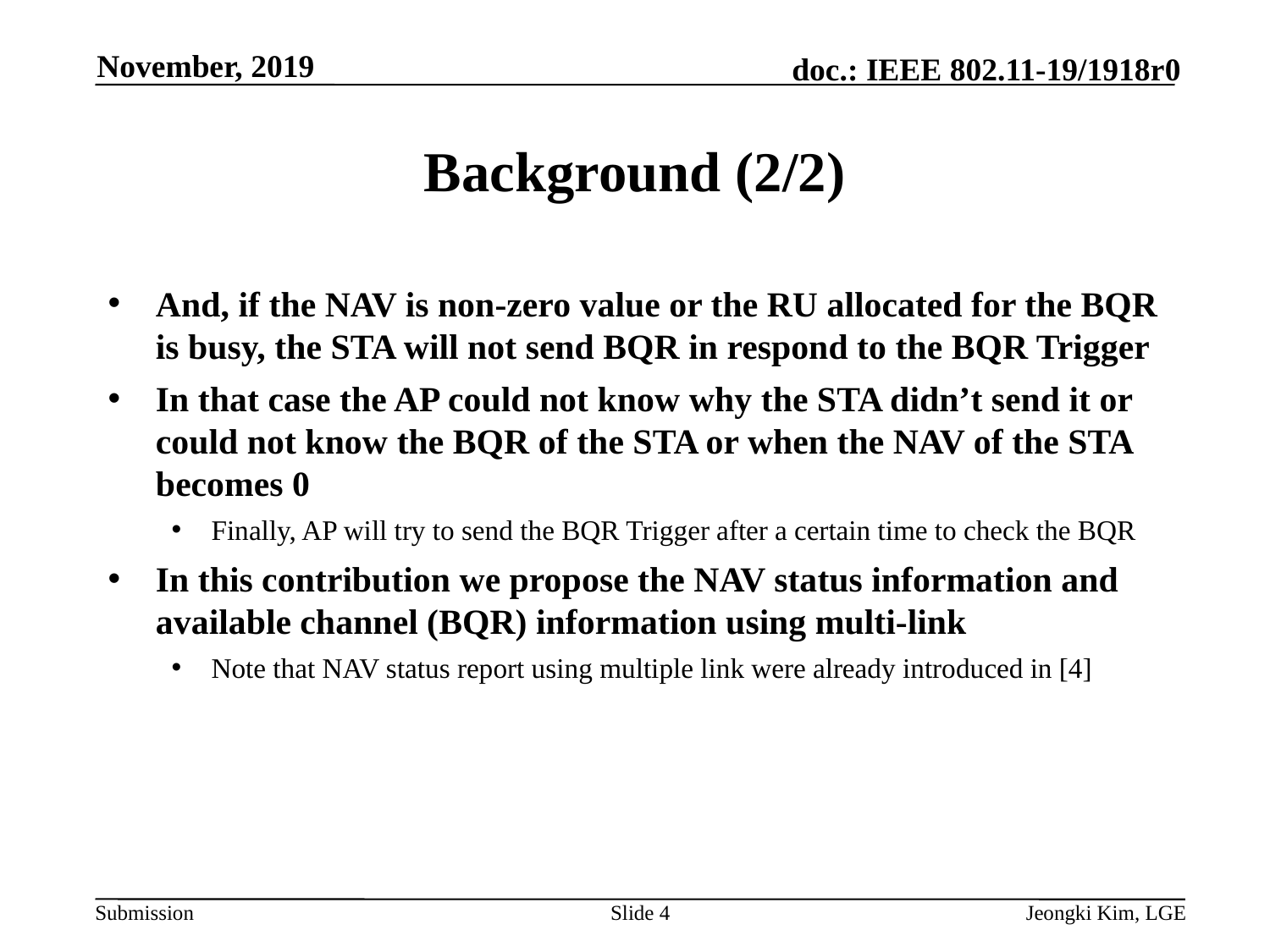

November, 2019
# Background (2/2)
And, if the NAV is non-zero value or the RU allocated for the BQR is busy, the STA will not send BQR in respond to the BQR Trigger
In that case the AP could not know why the STA didn’t send it or could not know the BQR of the STA or when the NAV of the STA becomes 0
Finally, AP will try to send the BQR Trigger after a certain time to check the BQR
In this contribution we propose the NAV status information and available channel (BQR) information using multi-link
Note that NAV status report using multiple link were already introduced in [4]

Slide 4
Jeongki Kim, LGE